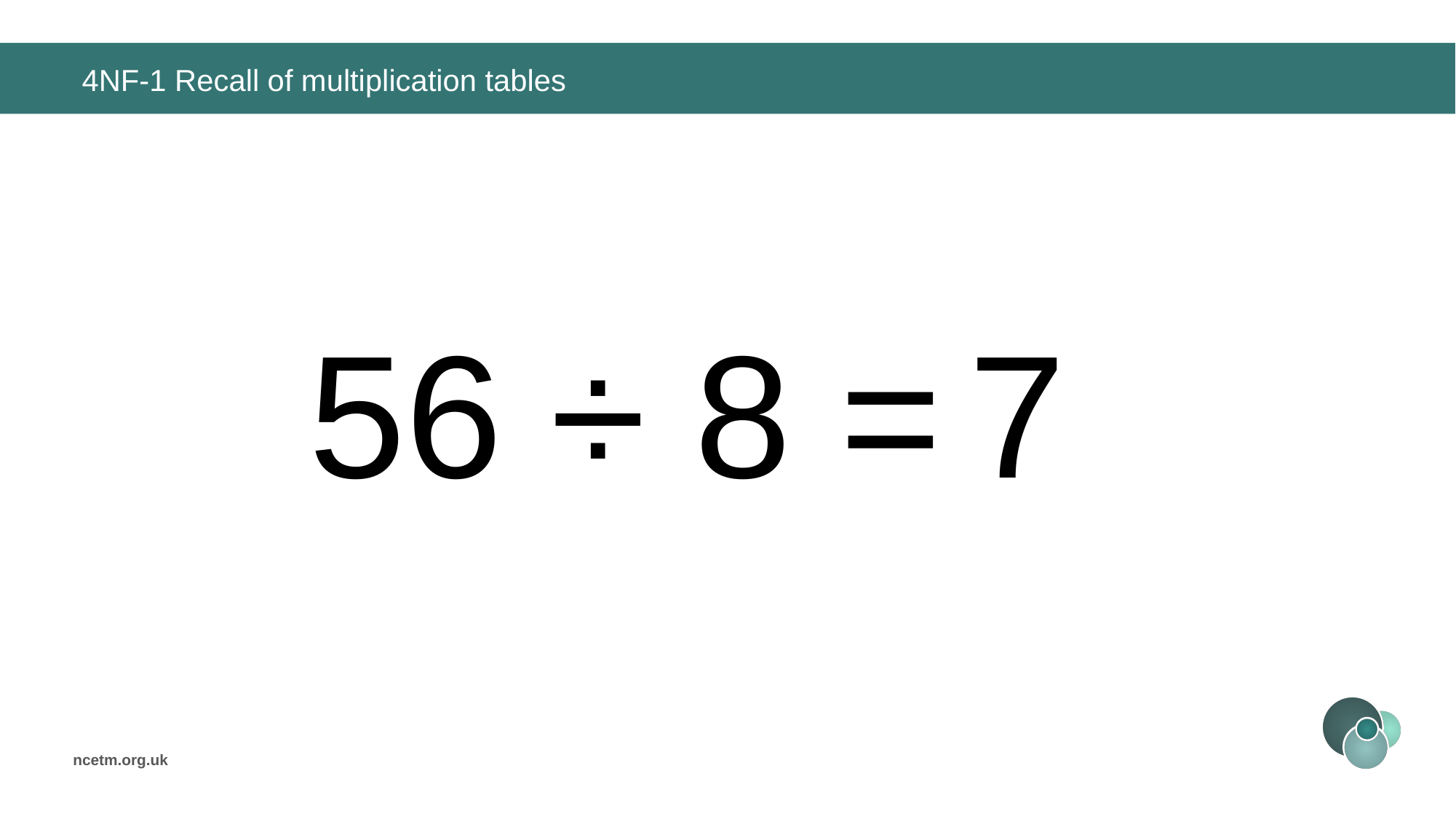

# 4NF-1 Recall of multiplication tables
56 ÷ 8 =
7